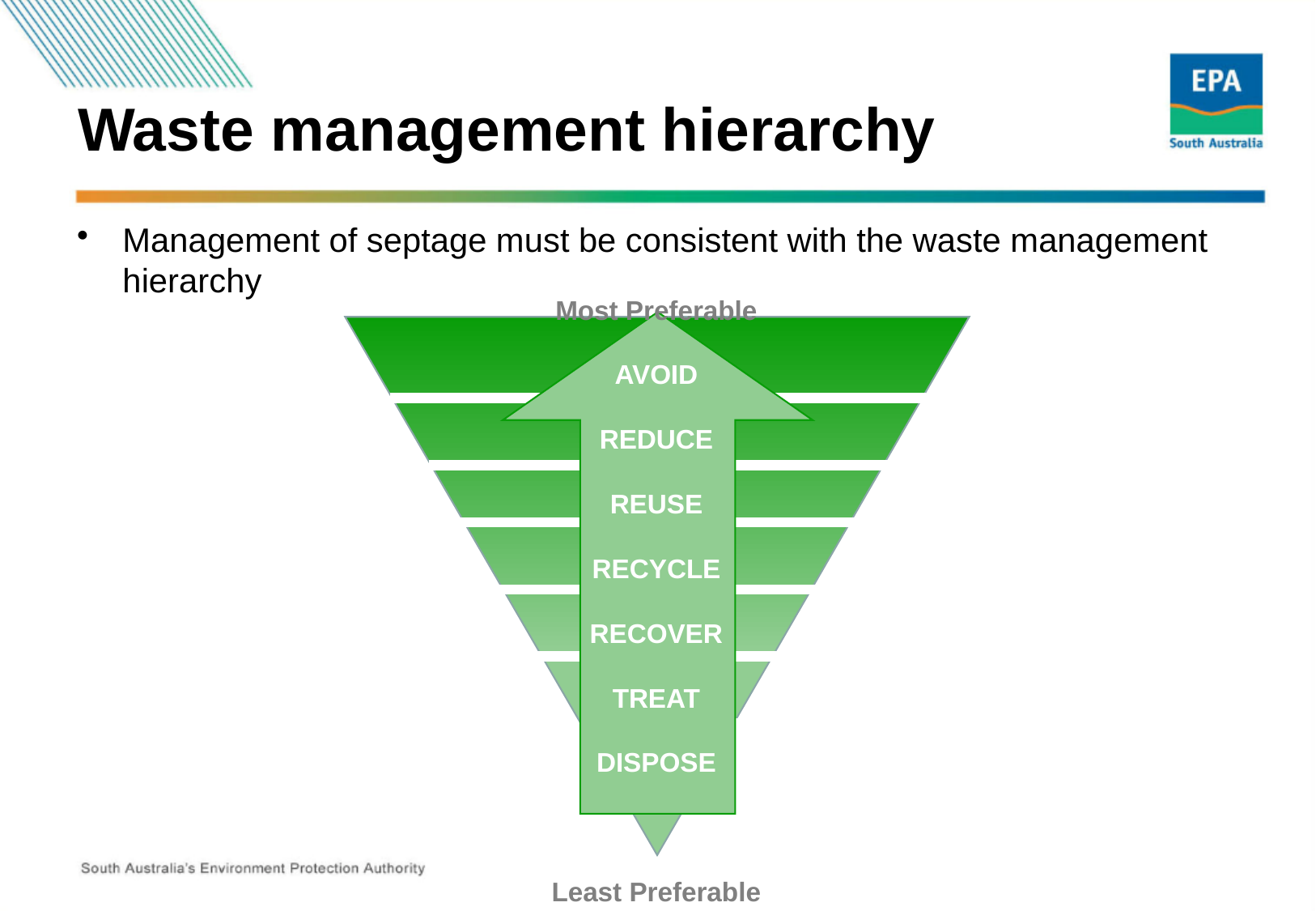

# Waste management hierarchy
Management of septage must be consistent with the waste management hierarchy
Most Preferable
AVOID
REDUCE
REUSE
RECYCLE
RECOVER
TREAT
DISPOSE
Least Preferable